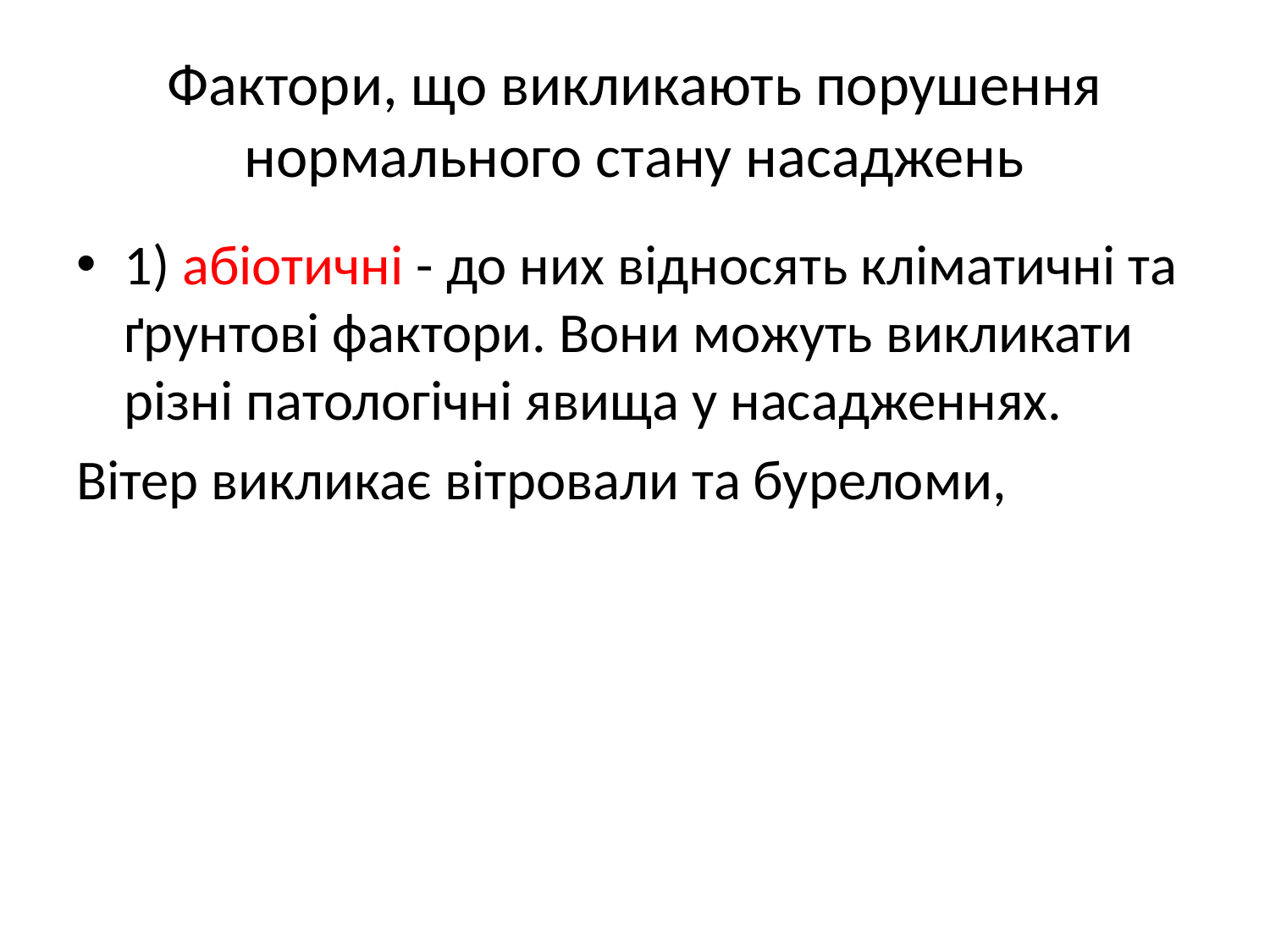

# Фактори, що викликають порушення нормального стану насаджень
1) абіотичні - до них відносять кліматичні та ґрунтові фактори. Вони можуть викликати різні патологічні явища у насадженнях.
Вітер викликає вітровали та буреломи,